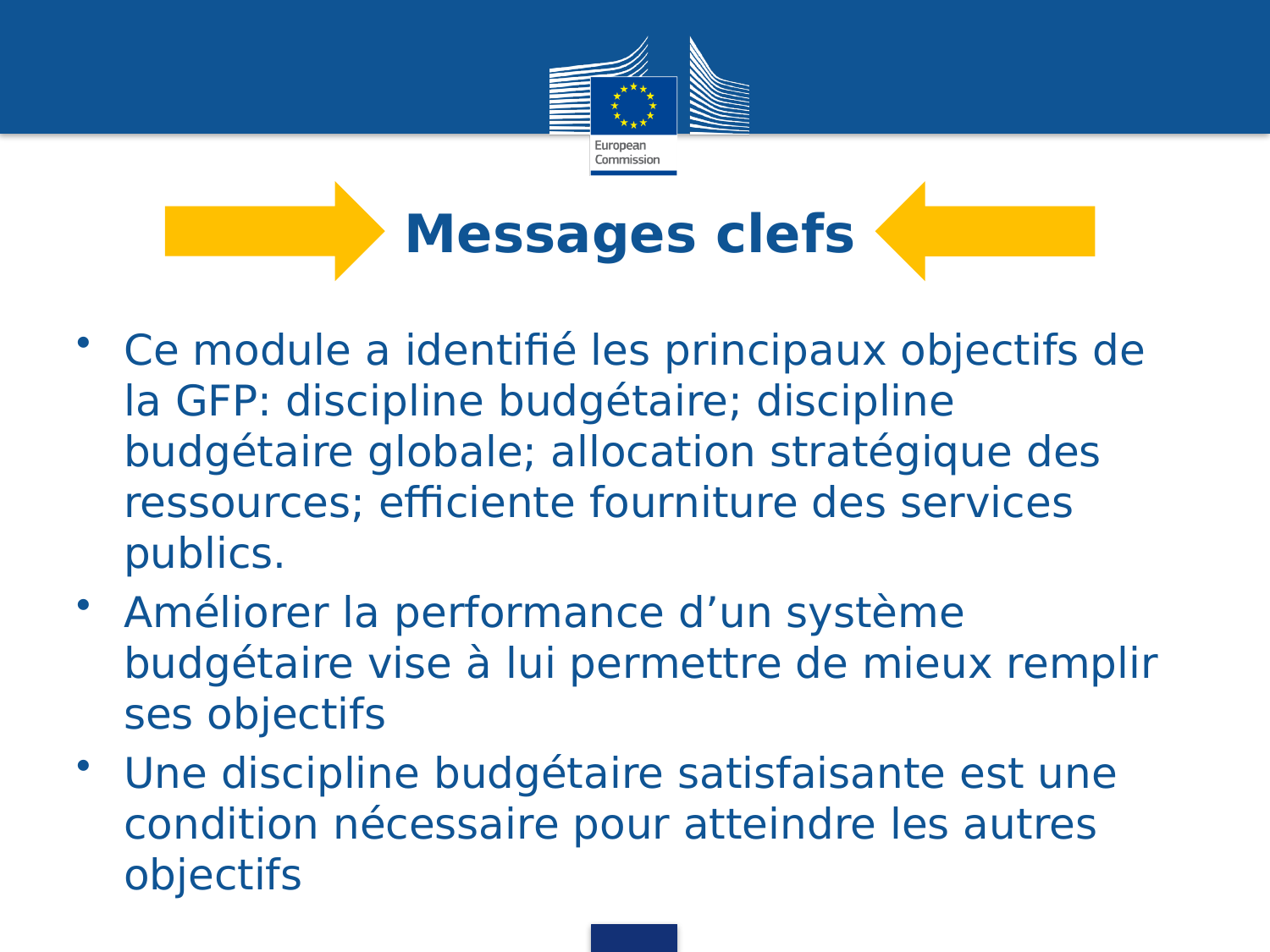

# Messages clefs

Ce module a identifié les principaux objectifs de la GFP: discipline budgétaire; discipline budgétaire globale; allocation stratégique des ressources; efficiente fourniture des services publics.
Améliorer la performance d’un système budgétaire vise à lui permettre de mieux remplir ses objectifs
Une discipline budgétaire satisfaisante est une condition nécessaire pour atteindre les autres objectifs